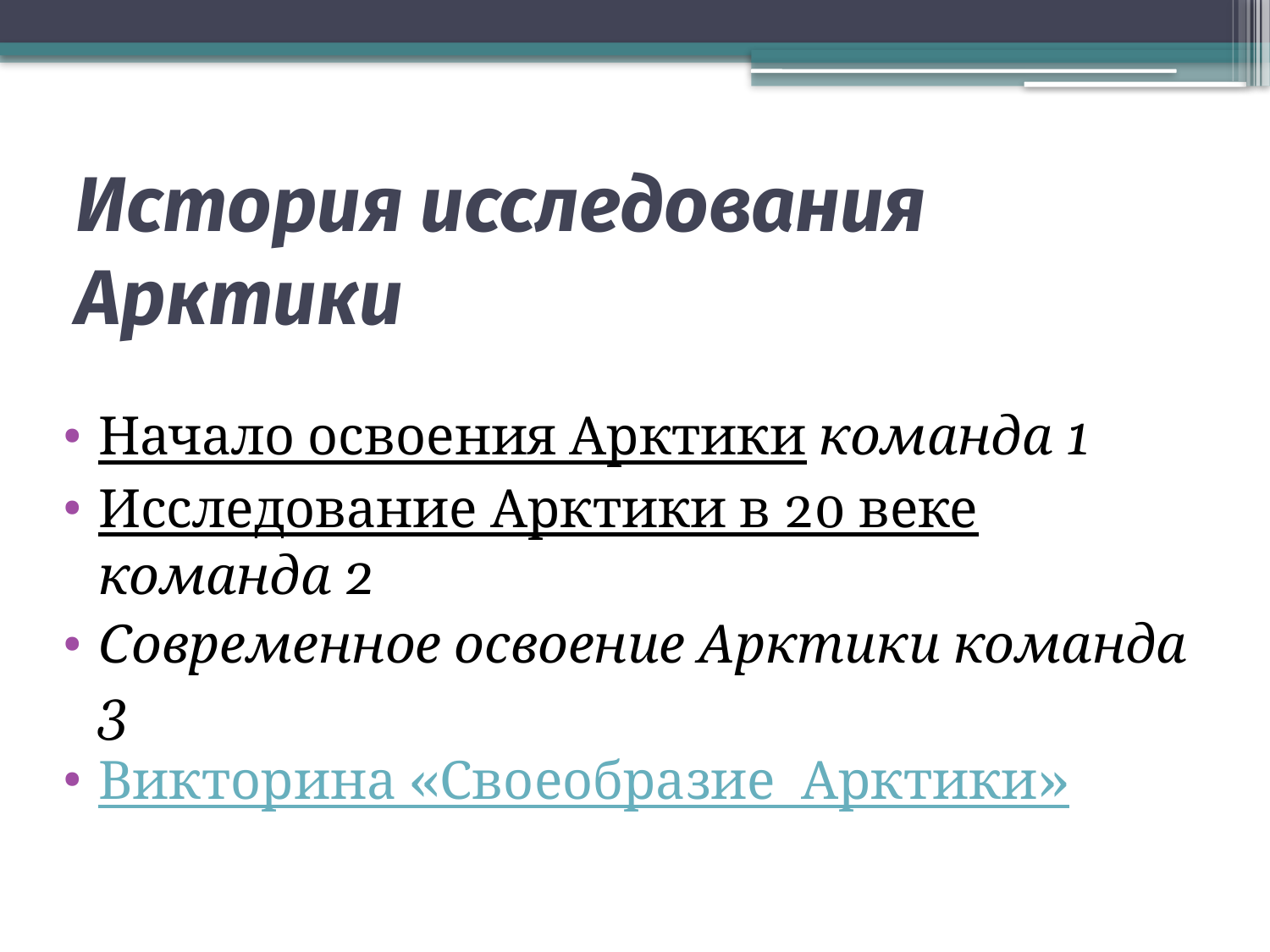

# История исследования Арктики
Начало освоения Арктики команда 1
Исследование Арктики в 20 веке команда 2
Современное освоение Арктики команда 3
Викторина «Своеобразие  Арктики»